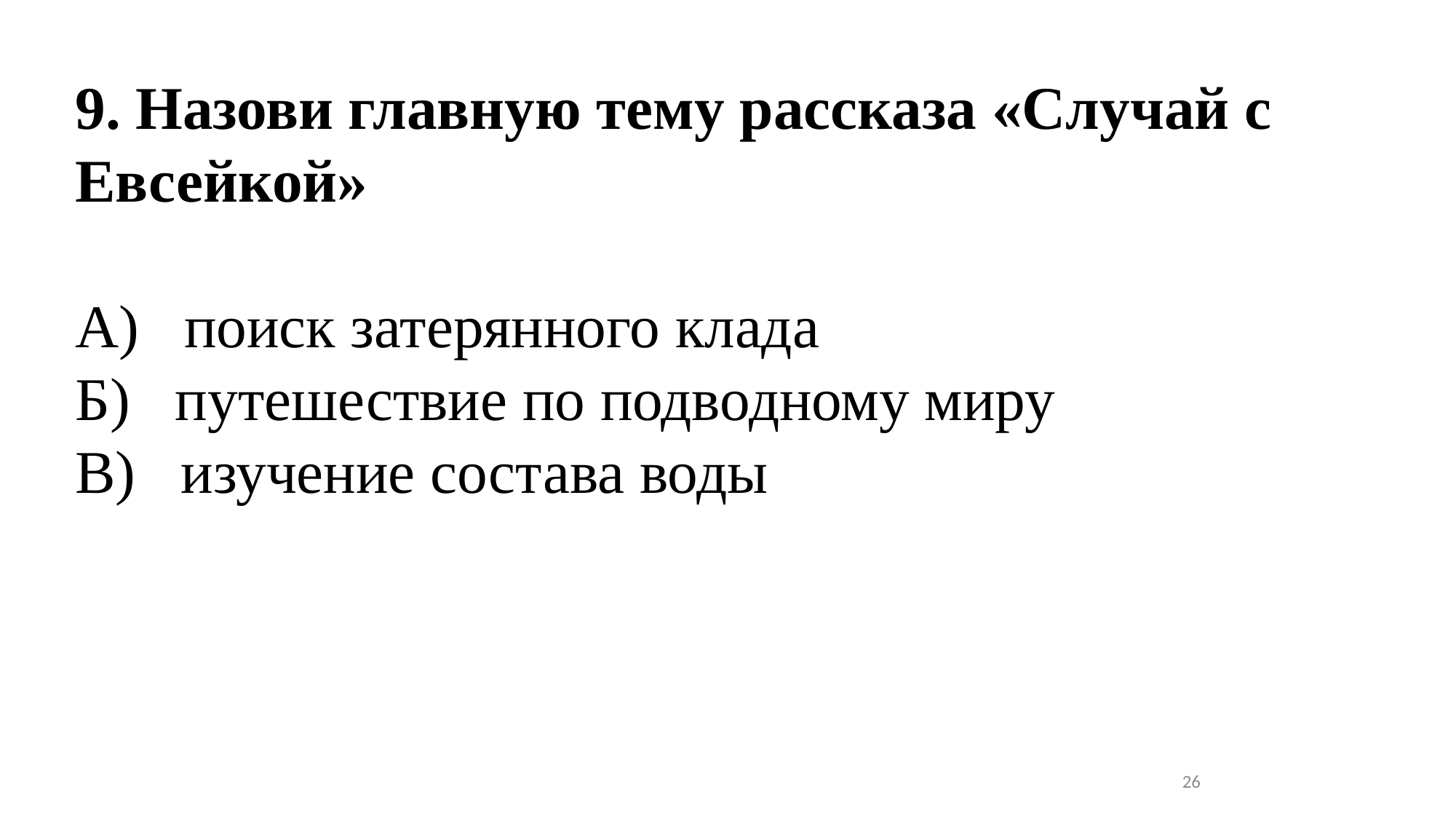

9. Назови главную тему рассказа «Случай с Евсейкой»

А)   поиск затерянного клада
Б)   путешествие по подводному миру
В)   изучение состава воды

26